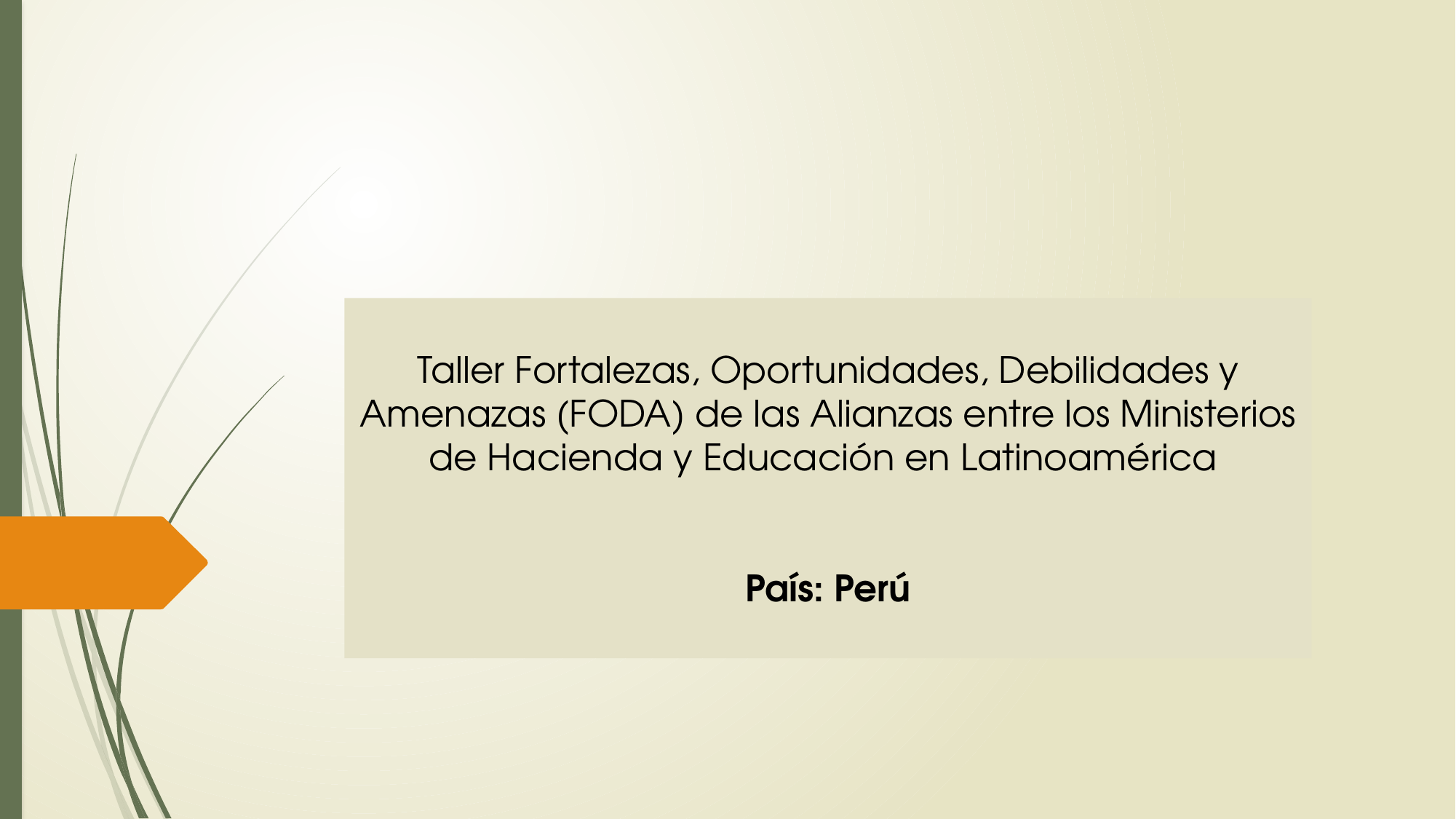

Taller Fortalezas, Oportunidades, Debilidades y Amenazas (FODA) de las Alianzas entre los Ministerios de Hacienda y Educación en Latinoamérica

País: Perú